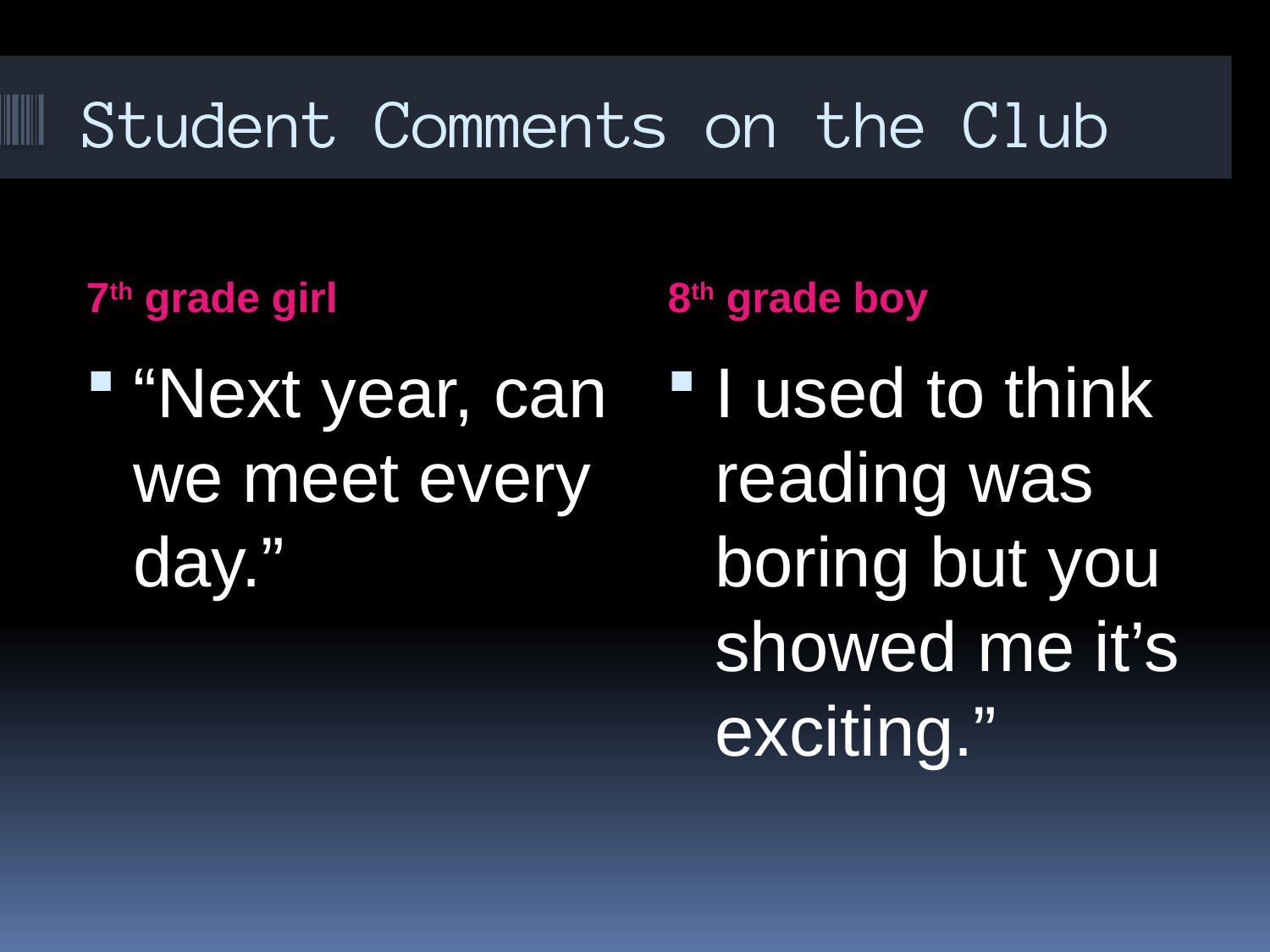

# Student Comments on the Club
7th grade girl
8th grade boy
“Next year, can we meet every day.”
I used to think reading was boring but you showed me it’s exciting.”